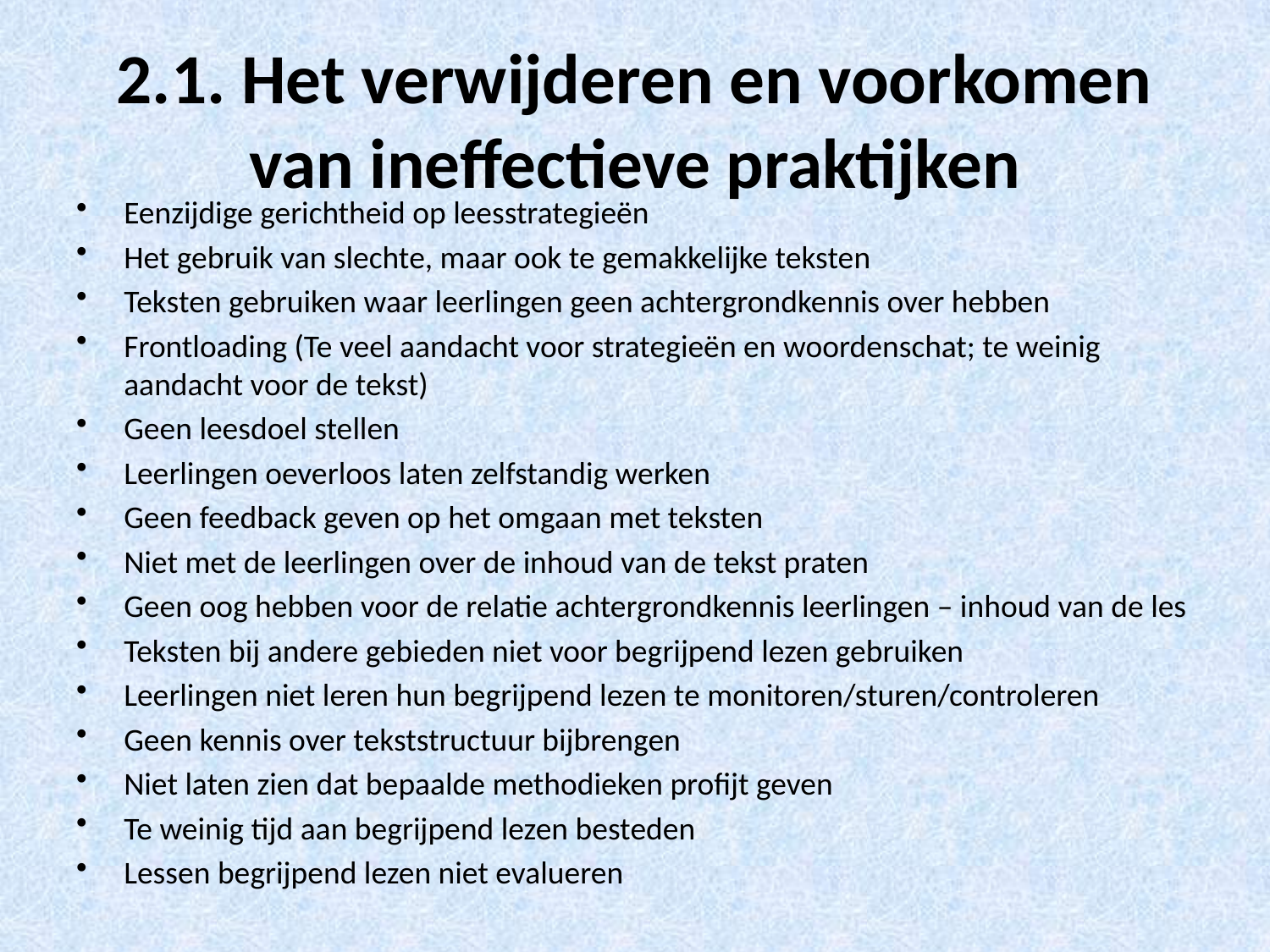

# 2.1. Het verwijderen en voorkomen van ineffectieve praktijken
Eenzijdige gerichtheid op leesstrategieën
Het gebruik van slechte, maar ook te gemakkelijke teksten
Teksten gebruiken waar leerlingen geen achtergrondkennis over hebben
Frontloading (Te veel aandacht voor strategieën en woordenschat; te weinig aandacht voor de tekst)
Geen leesdoel stellen
Leerlingen oeverloos laten zelfstandig werken
Geen feedback geven op het omgaan met teksten
Niet met de leerlingen over de inhoud van de tekst praten
Geen oog hebben voor de relatie achtergrondkennis leerlingen – inhoud van de les
Teksten bij andere gebieden niet voor begrijpend lezen gebruiken
Leerlingen niet leren hun begrijpend lezen te monitoren/sturen/controleren
Geen kennis over tekststructuur bijbrengen
Niet laten zien dat bepaalde methodieken profijt geven
Te weinig tijd aan begrijpend lezen besteden
Lessen begrijpend lezen niet evalueren